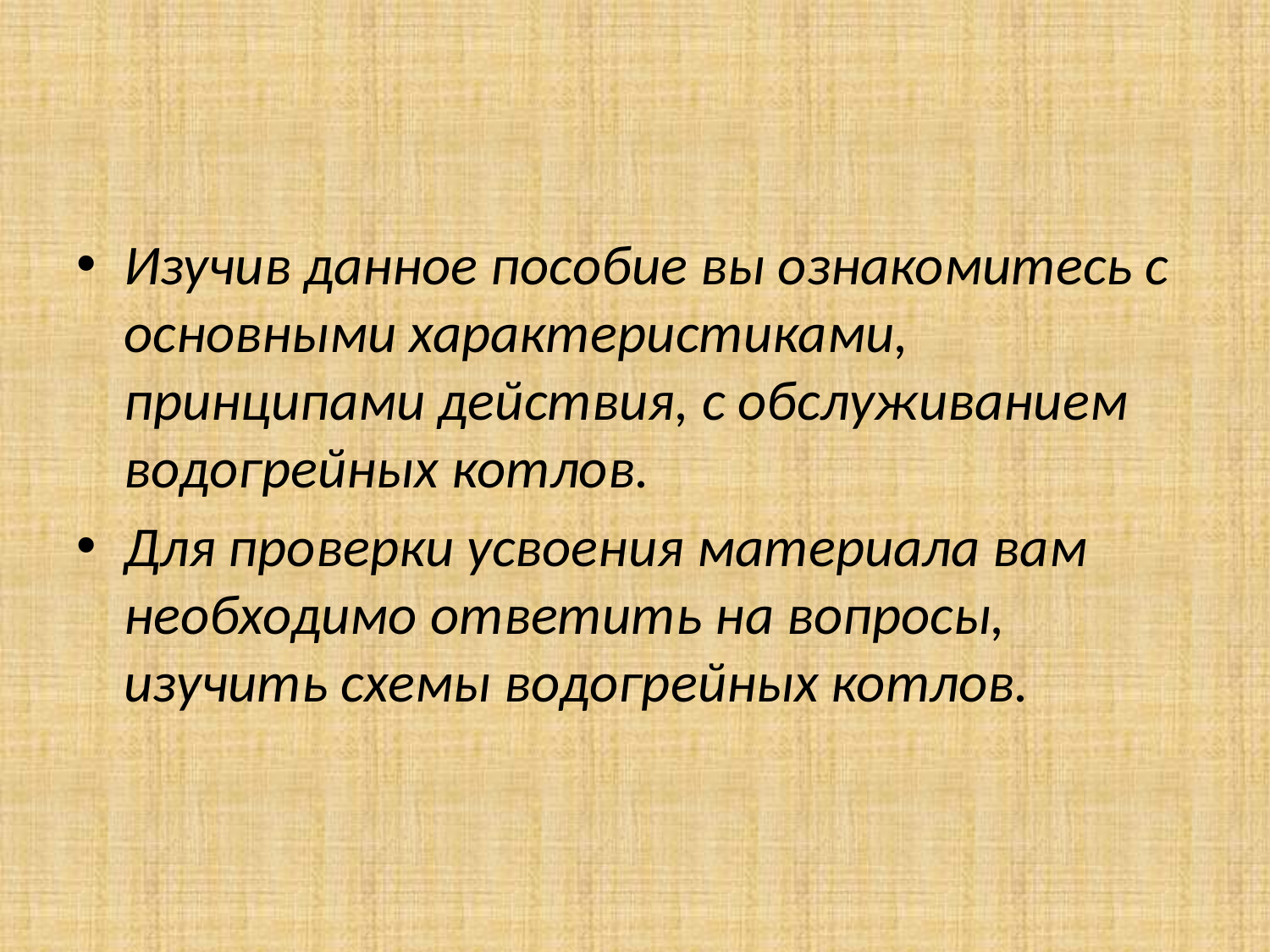

#
Изучив данное пособие вы ознакомитесь с основными характеристиками, принципами действия, с обслуживанием водогрейных котлов.
Для проверки усвоения материала вам необходимо ответить на вопросы, изучить схемы водогрейных котлов.